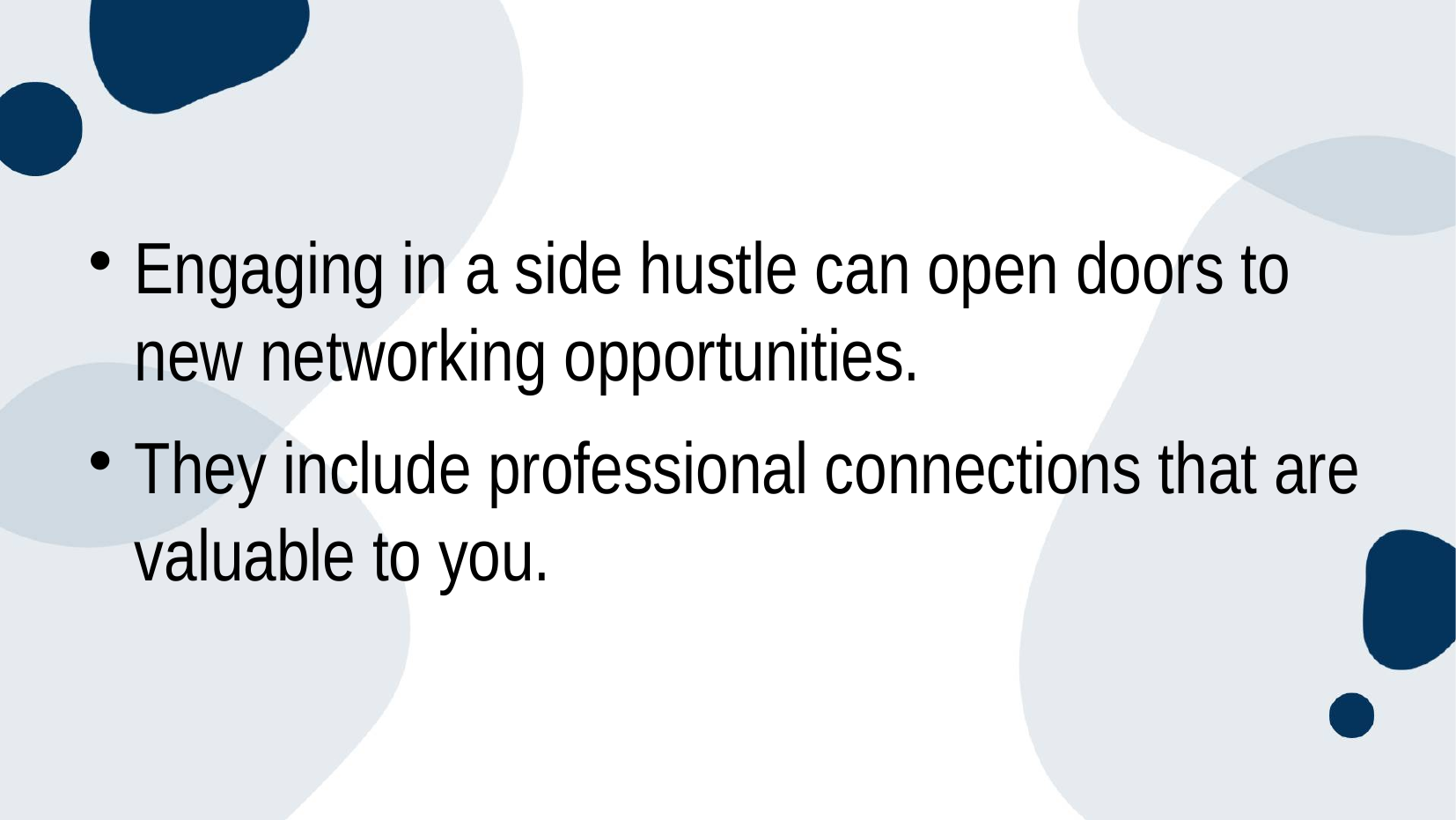

#
Engaging in a side hustle can open doors to new networking opportunities.
They include professional connections that are valuable to you.